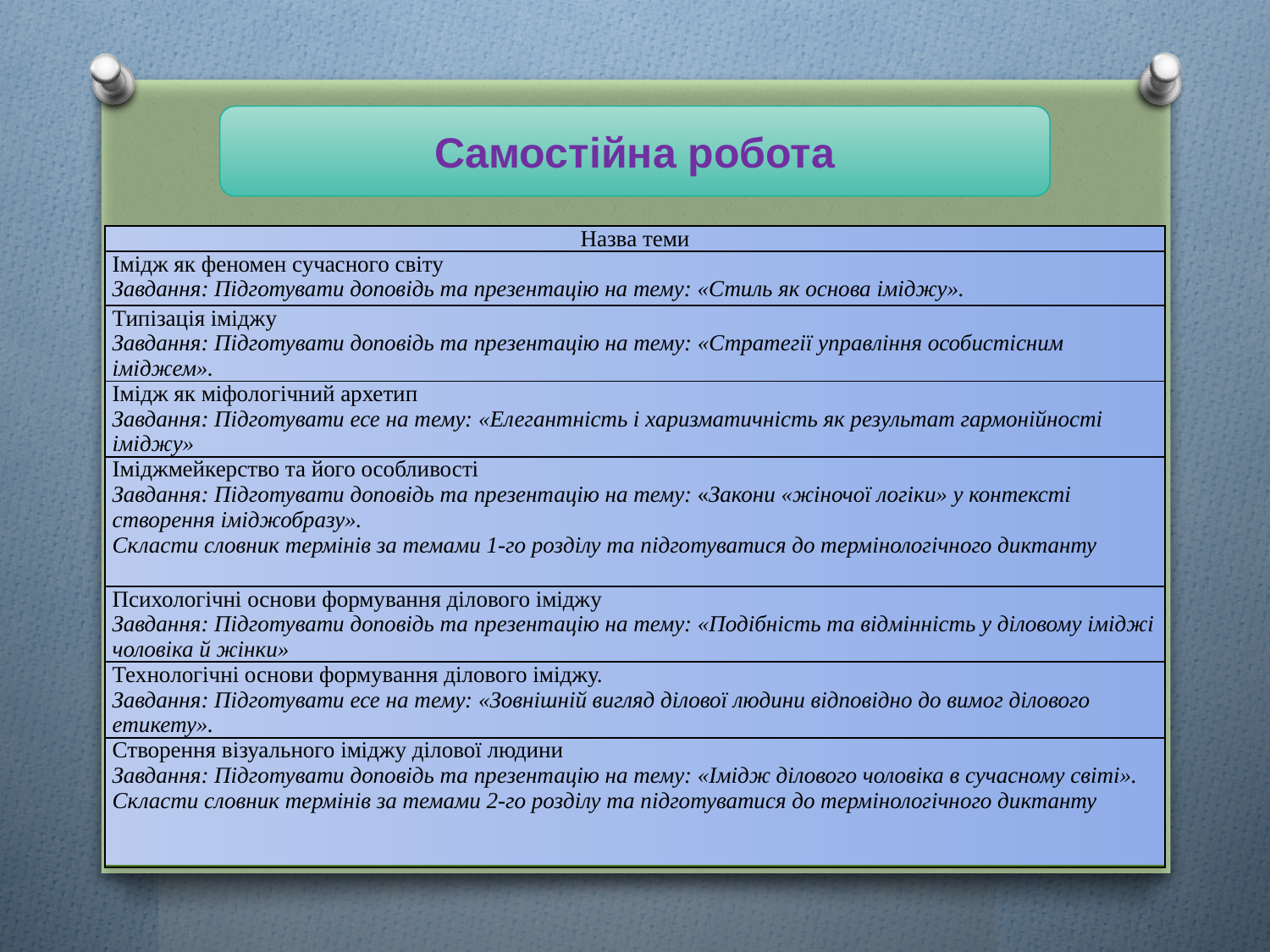

Самостійна робота

| Назва теми |
| --- |
| Імідж як феномен сучасного світу Завдання: Підготувати доповідь та презентацію на тему: «Стиль як основа іміджу». |
| Типізація іміджу Завдання: Підготувати доповідь та презентацію на тему: «Стратегії управління особистісним іміджем». |
| Імідж як міфологічний архетип Завдання: Підготувати есе на тему: «Елегантність і харизматичність як результат гармонійності іміджу» |
| Іміджмейкерство та його особливості Завдання: Підготувати доповідь та презентацію на тему: «Закони «жіночої логіки» у контексті створення іміджобразу». Скласти словник термінів за темами 1-го розділу та підготуватися до термінологічного диктанту |
| Психологічні основи формування ділового іміджу Завдання: Підготувати доповідь та презентацію на тему: «Подібність та відмінність у діловому іміджі чоловіка й жінки» |
| Технологічні основи формування ділового іміджу. Завдання: Підготувати есе на тему: «Зовнішній вигляд ділової людини відповідно до вимог ділового етикету». |
| Створення візуального іміджу ділової людини Завдання: Підготувати доповідь та презентацію на тему: «Імідж ділового чоловіка в сучасному світі». Скласти словник термінів за темами 2-го розділу та підготуватися до термінологічного диктанту |